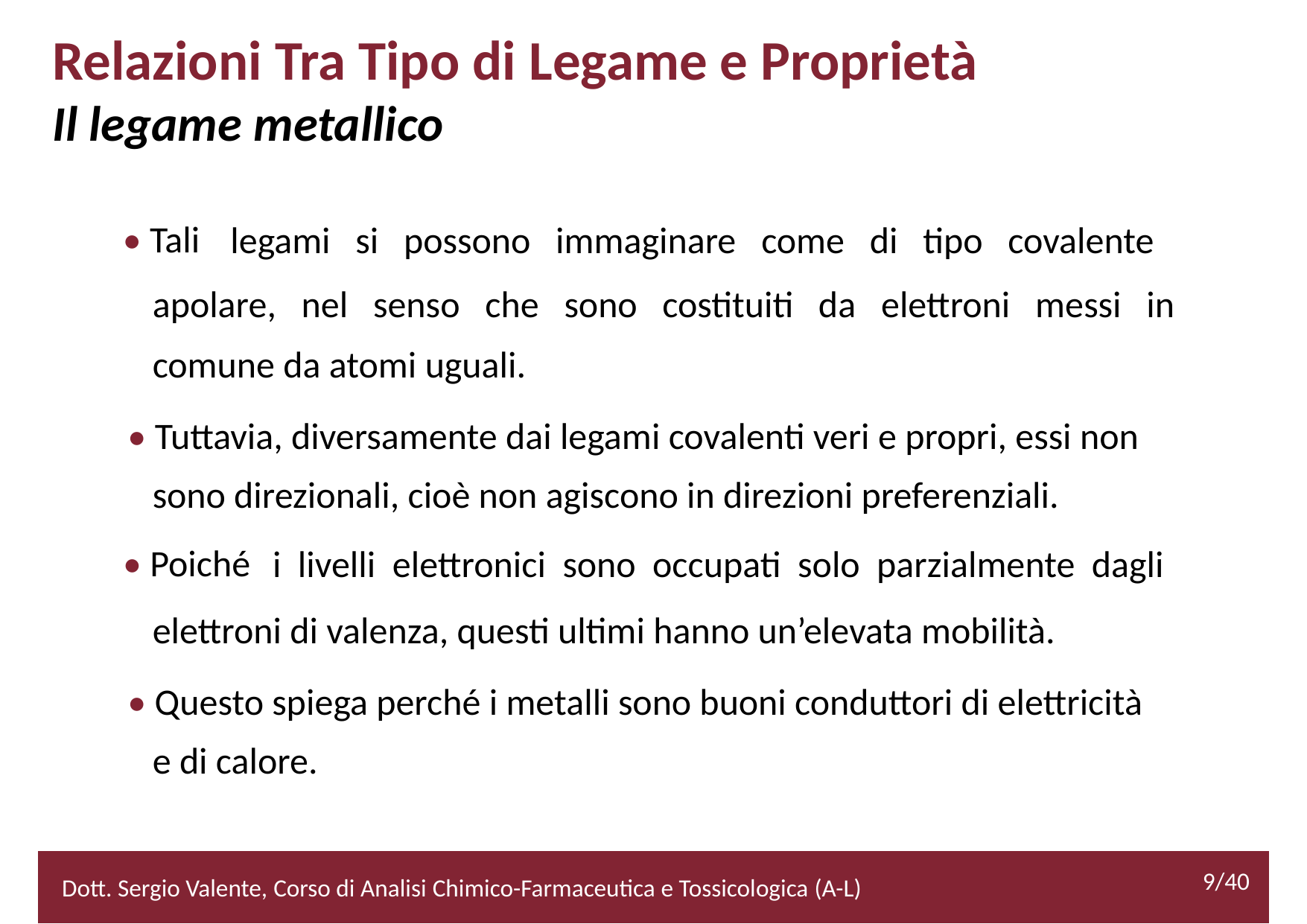

Relazioni Tra Tipo di Legame e Proprietà
Il legame metallico
• Tali
legami   si   possono   immaginare   come   di   tipo   covalente
	apolare,   nel   senso   che   sono   costituiti   da   elettroni   messi   in

	comune da atomi uguali.

• Tuttavia, diversamente dai legami covalenti veri e propri, essi non

	sono direzionali, cioè non agiscono in direzioni preferenziali.
• Poiché
i  livelli  elettronici  sono  occupati  solo  parzialmente  dagli
		elettroni di valenza, questi ultimi hanno un’elevata mobilità.

• Questo spiega perché i metalli sono buoni conduttori di elettricità

		e di calore.

			9/40

9/40
2/52
Dott. Sergio Valente, Corso di Analisi Chimico-Farmaceutica e Tossicologica (A-L)